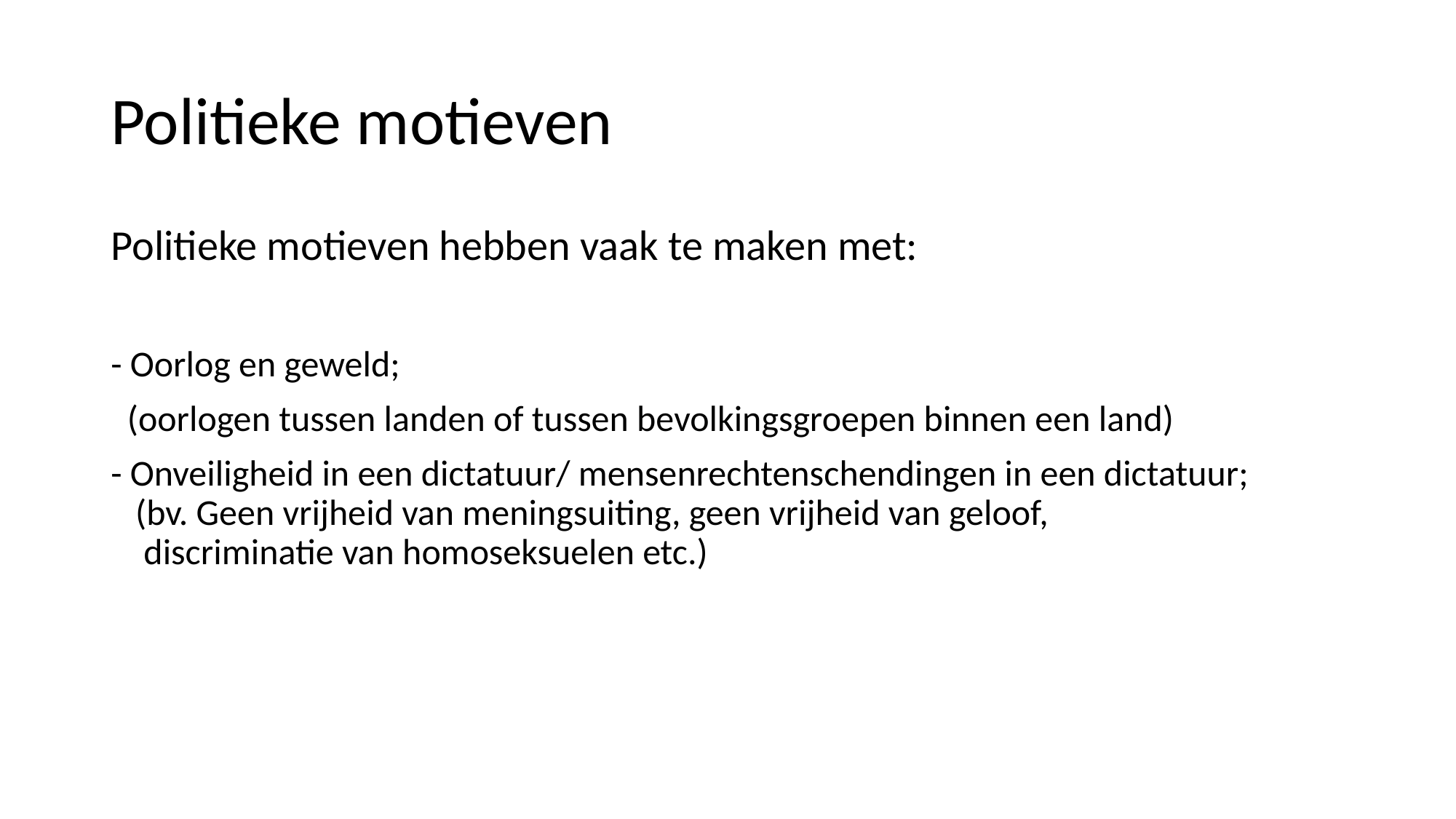

# Politieke motieven
Politieke motieven hebben vaak te maken met:

- Oorlog en geweld;
  (oorlogen tussen landen of tussen bevolkingsgroepen binnen een land)
- Onveiligheid in een dictatuur/ mensenrechtenschendingen in een dictatuur;
   (bv. Geen vrijheid van meningsuiting, geen vrijheid van geloof,
    discriminatie van homoseksuelen etc.)